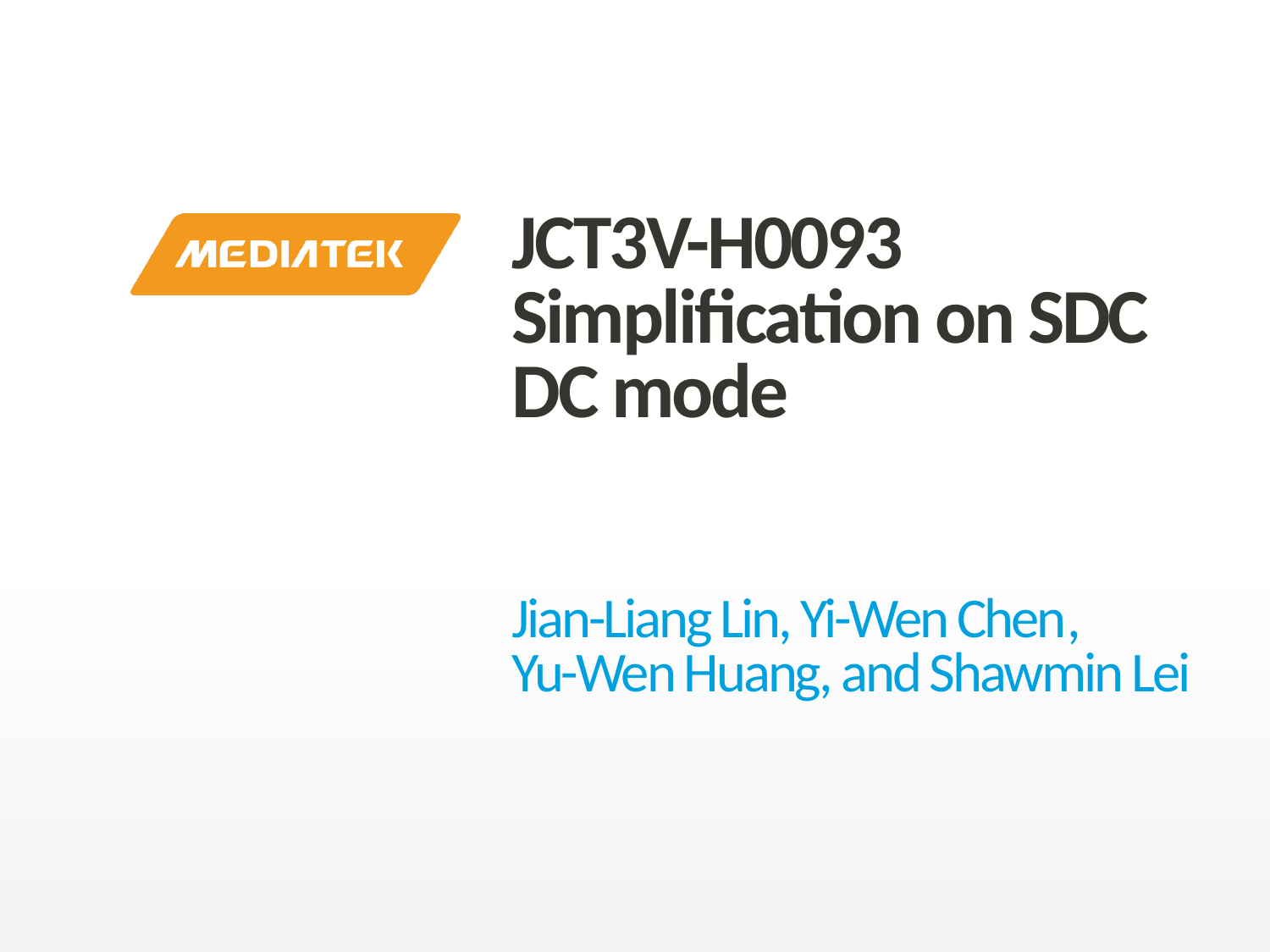

# JCT3V-H0093 Simplification on SDC DC mode
Jian-Liang Lin, Yi-Wen Chen,
Yu-Wen Huang, and Shawmin Lei